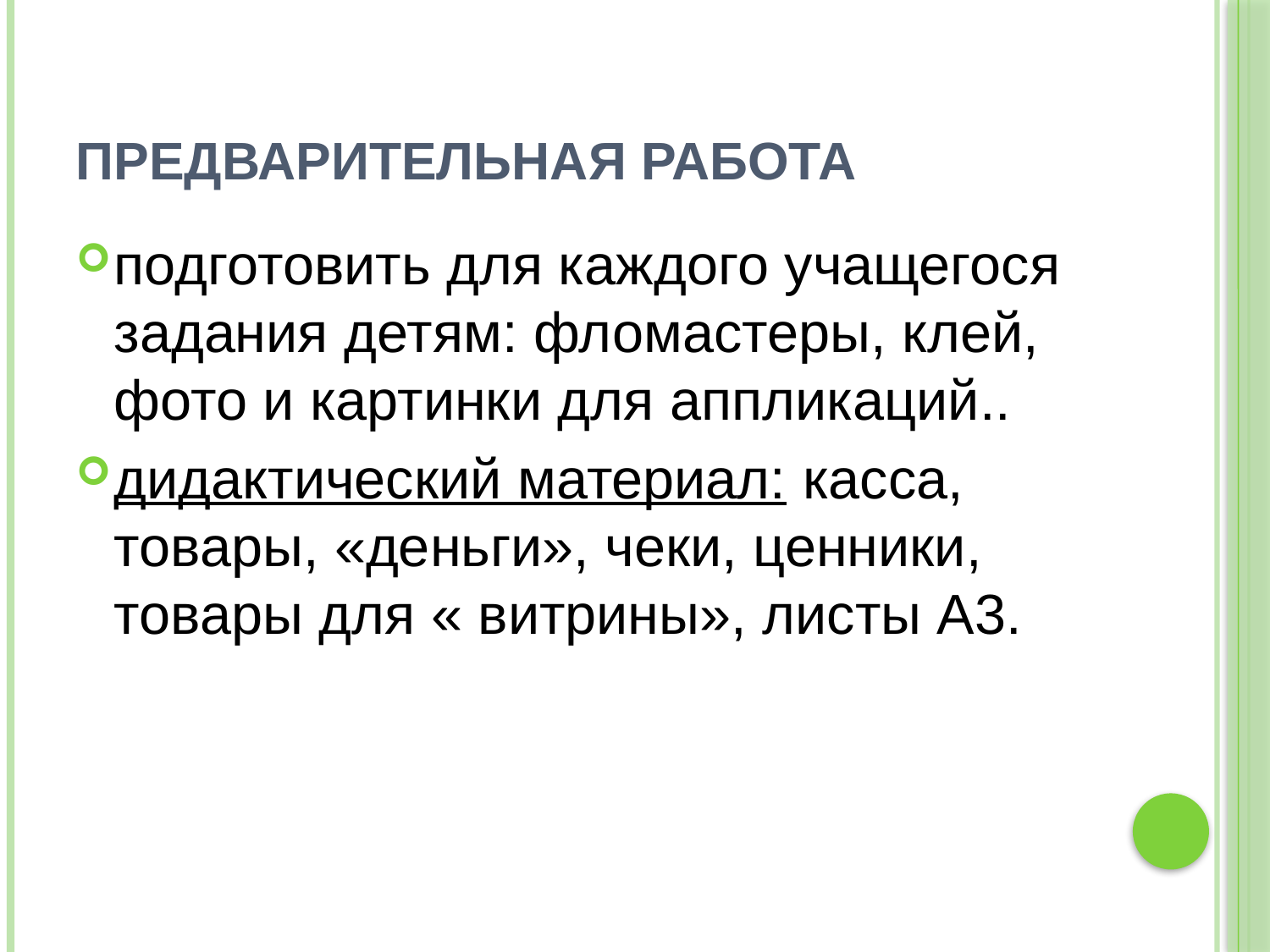

# Предварительная работа
подготовить для каждого учащегося задания детям: фломастеры, клей, фото и картинки для аппликаций..
дидактический материал: касса, товары, «деньги», чеки, ценники, товары для « витрины», листы А3.